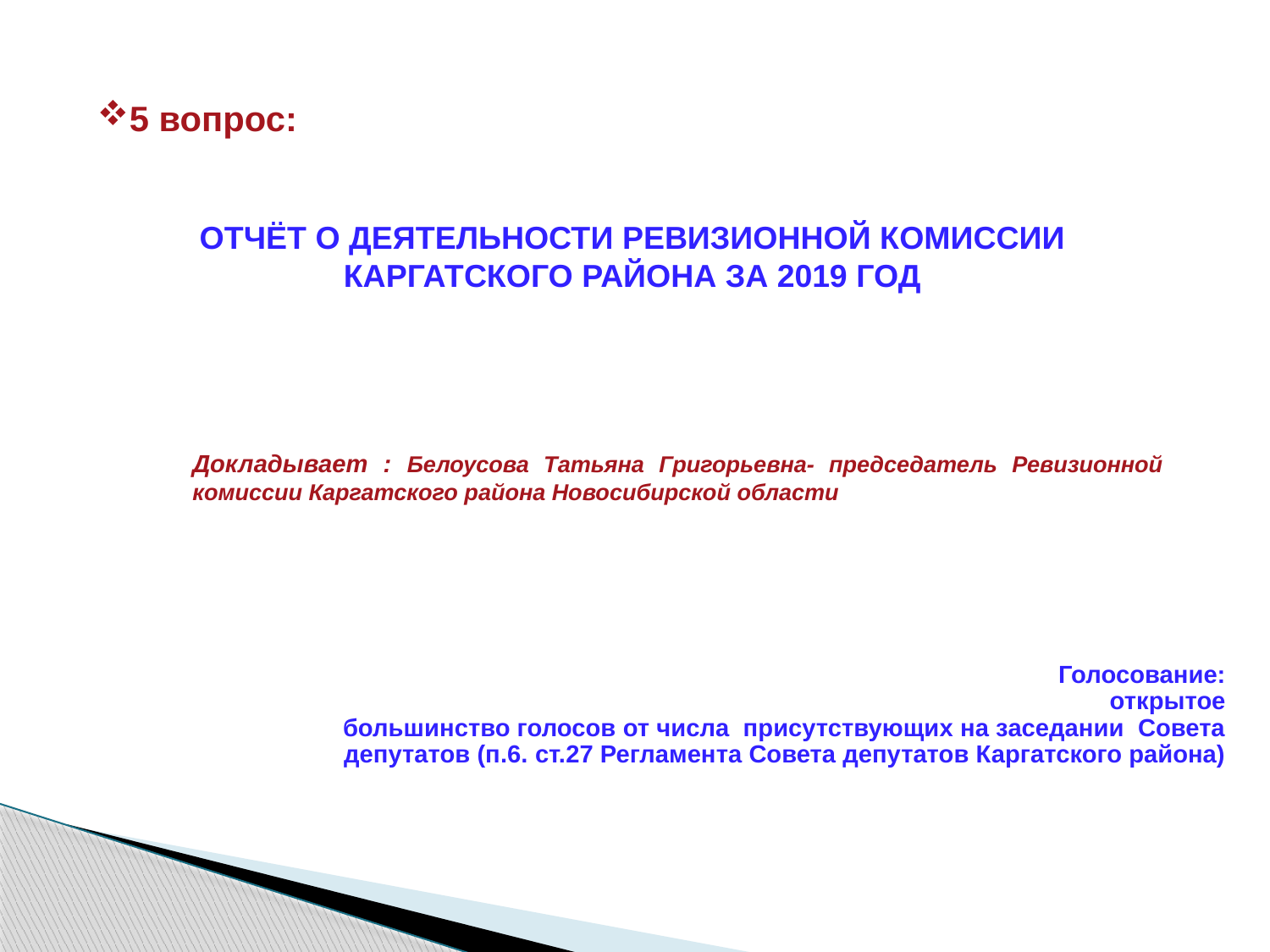

5 вопрос:
Отчёт о деятельности Ревизионной комиссии Каргатского района за 2019 год

Докладывает : Белоусова Татьяна Григорьевна- председатель Ревизионной комиссии Каргатского района Новосибирской области
Голосование:
открытое
большинство голосов от числа  присутствующих на заседании  Совета депутатов (п.6. ст.27 Регламента Совета депутатов Каргатского района)